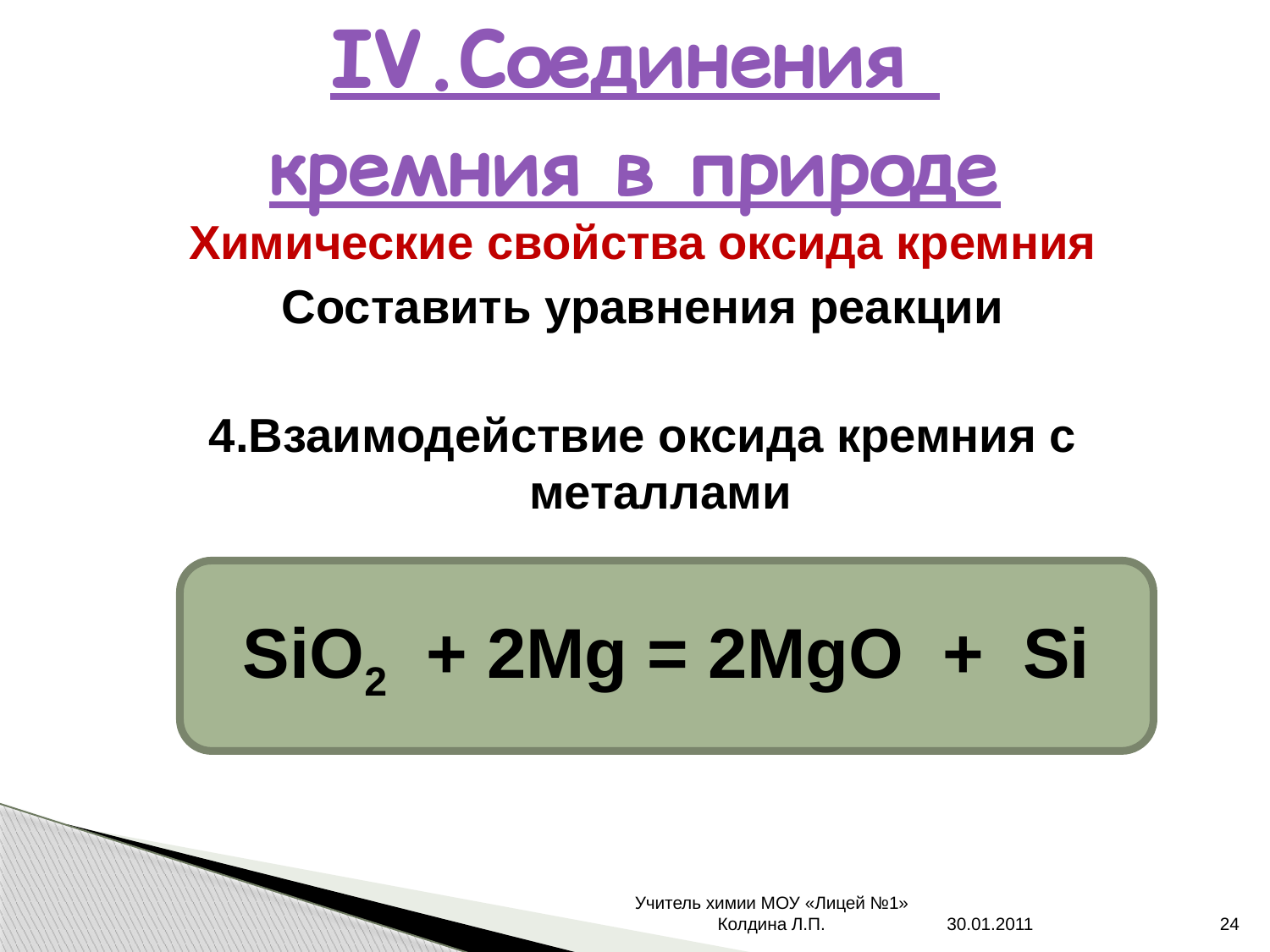

# IV.Соединения кремния в природе
Химические свойства оксида кремния
Составить уравнения реакции

4.Взаимодействие оксида кремния с металлами

SiO2  + 2Mg = 2MgO  +  Si

Учитель химии МОУ «Лицей №1» Колдина Л.П.
30.01.2011
24